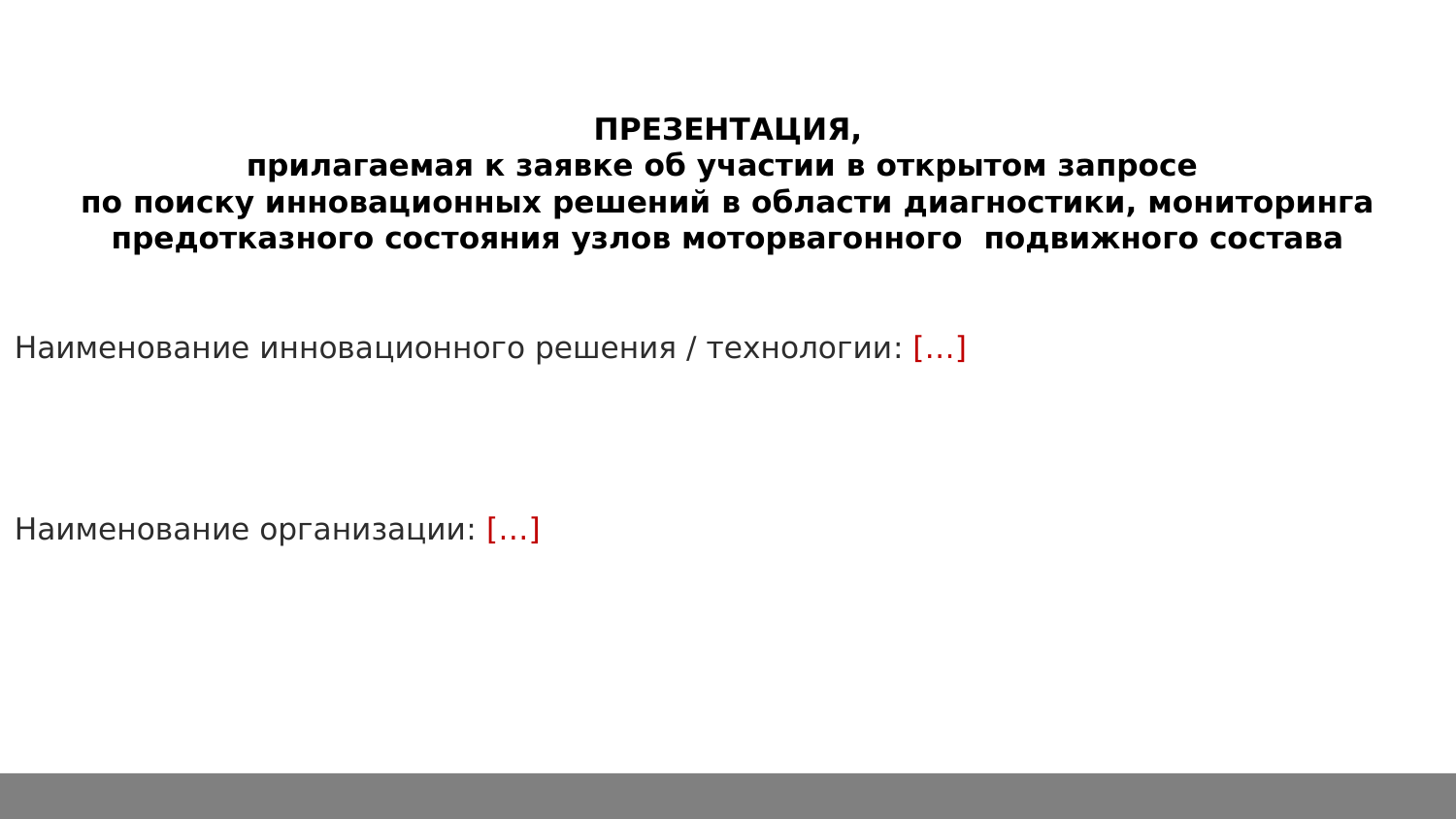

ПРЕЗЕНТАЦИЯ,
прилагаемая к заявке об участии в открытом запросе
по поиску инновационных решений в области диагностики, мониторинга предотказного состояния узлов моторвагонного  подвижного состава

Наименование инновационного решения / технологии: […]

Наименование организации: […]